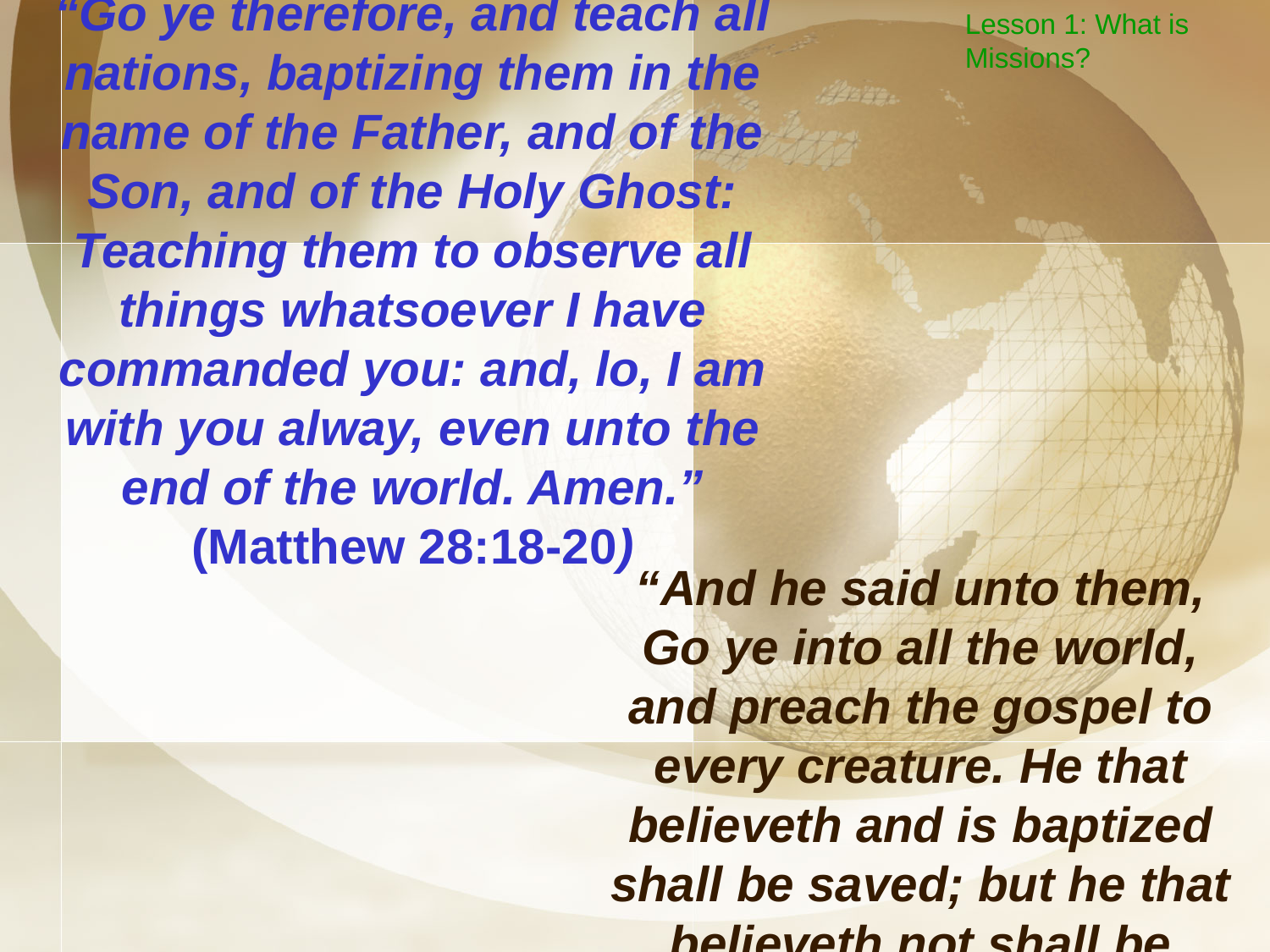

Lesson 1: What is Missions?
“Go ye therefore, and teach all nations, baptizing them in the name of the Father, and of the Son, and of the Holy Ghost: Teaching them to observe all things whatsoever I have commanded you: and, lo, I am with you alway, even unto the end of the world. Amen.” (Matthew 28:18-20)
“And he said unto them, Go ye into all the world, and preach the gospel to every creature. He that believeth and is baptized shall be saved; but he that believeth not shall be damned.” (Mark 16:15-16)